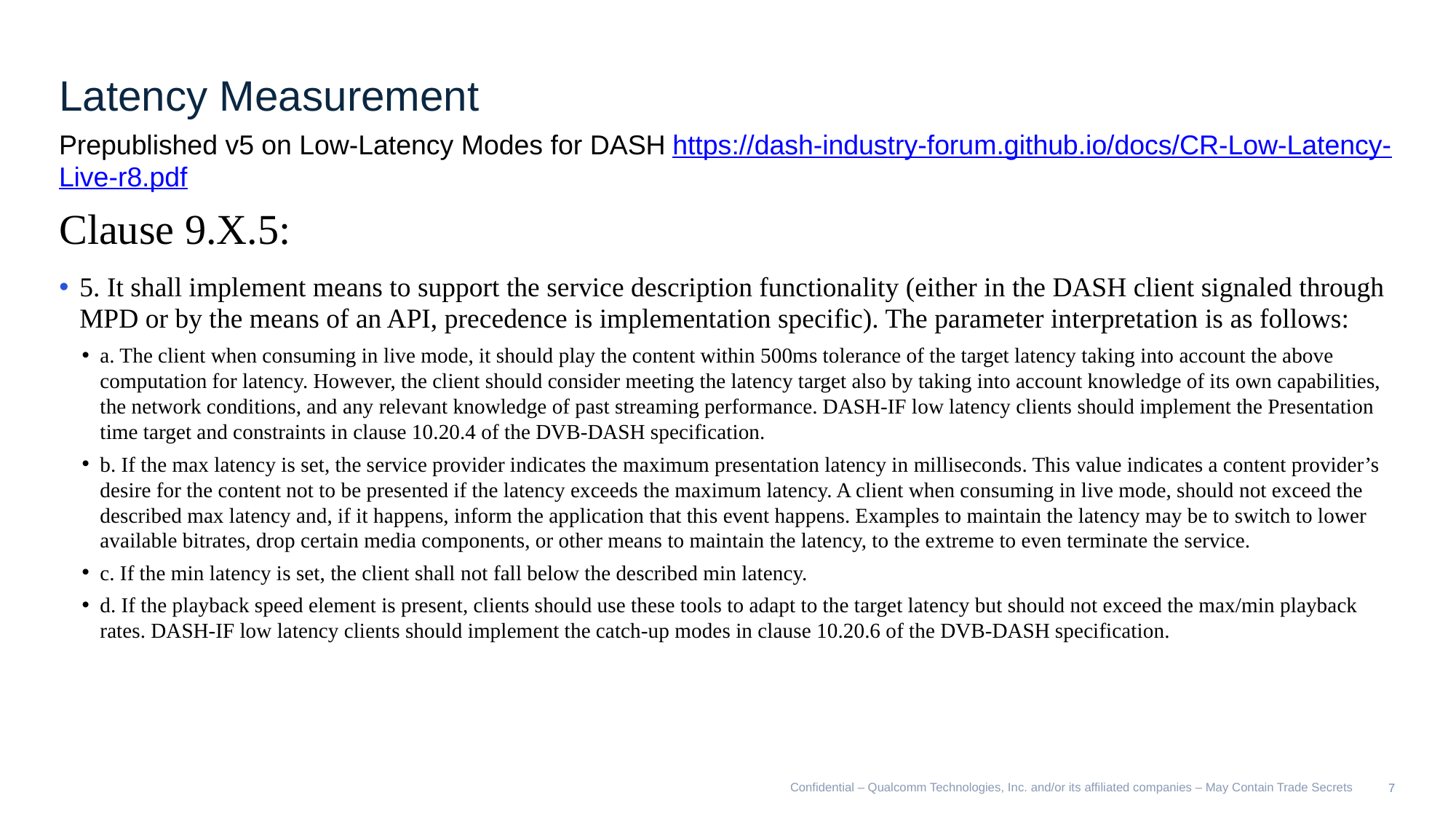

# Latency Measurement
Prepublished v5 on Low-Latency Modes for DASH https://dash-industry-forum.github.io/docs/CR-Low-Latency-Live-r8.pdf
Clause 9.X.5:
5. It shall implement means to support the service description functionality (either in the DASH client signaled through MPD or by the means of an API, precedence is implementation specific). The parameter interpretation is as follows:
a. The client when consuming in live mode, it should play the content within 500ms tolerance of the target latency taking into account the above computation for latency. However, the client should consider meeting the latency target also by taking into account knowledge of its own capabilities, the network conditions, and any relevant knowledge of past streaming performance. DASH-IF low latency clients should implement the Presentation time target and constraints in clause 10.20.4 of the DVB-DASH specification.
b. If the max latency is set, the service provider indicates the maximum presentation latency in milliseconds. This value indicates a content provider’s desire for the content not to be presented if the latency exceeds the maximum latency. A client when consuming in live mode, should not exceed the described max latency and, if it happens, inform the application that this event happens. Examples to maintain the latency may be to switch to lower available bitrates, drop certain media components, or other means to maintain the latency, to the extreme to even terminate the service.
c. If the min latency is set, the client shall not fall below the described min latency.
d. If the playback speed element is present, clients should use these tools to adapt to the target latency but should not exceed the max/min playback rates. DASH-IF low latency clients should implement the catch-up modes in clause 10.20.6 of the DVB-DASH specification.